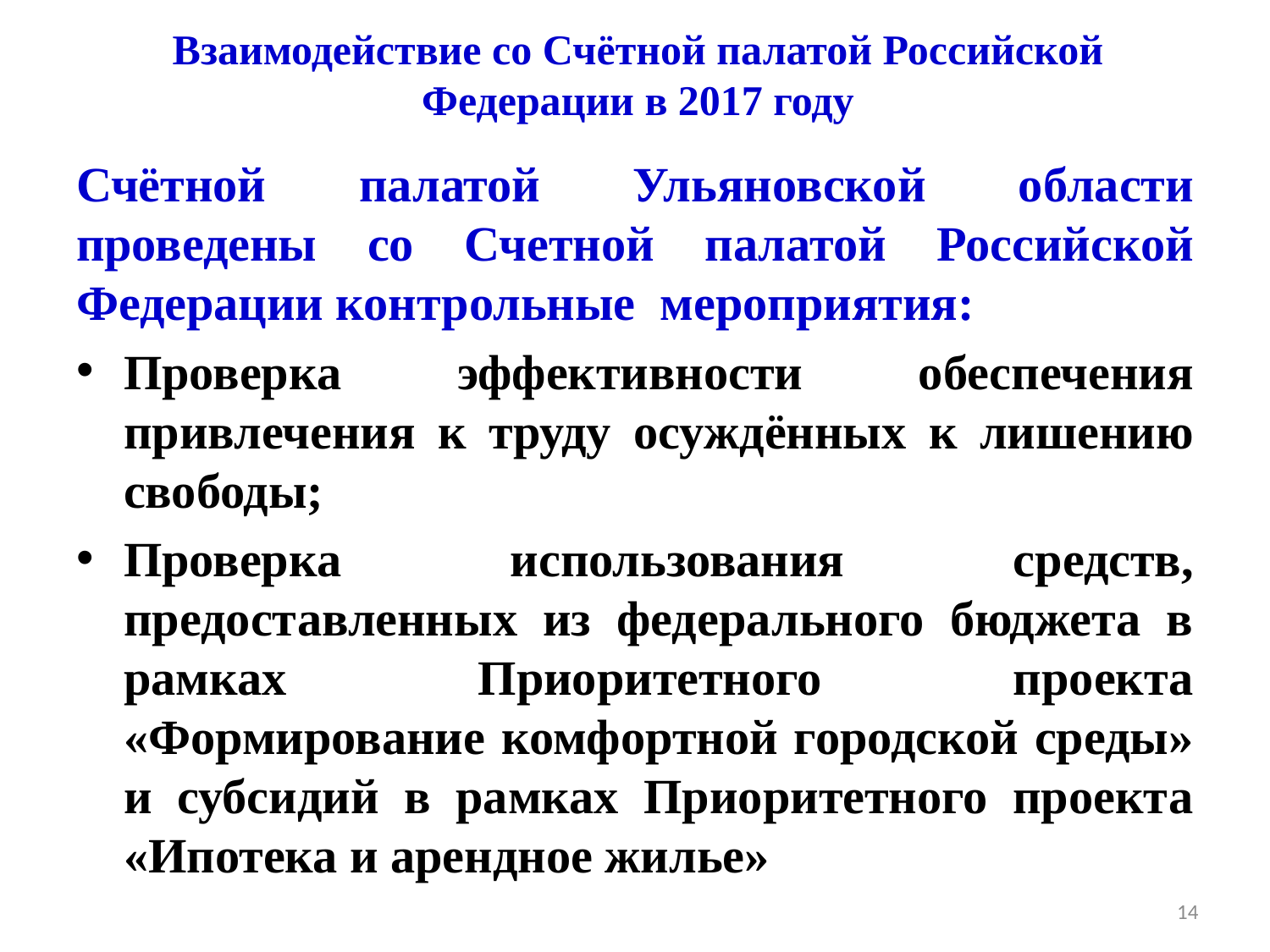

# Взаимодействие со Счётной палатой Российской Федерации в 2017 году
Счётной палатой Ульяновской области проведены со Счетной палатой Российской Федерации контрольные  мероприятия:
Проверка эффективности обеспечения привлечения к труду осуждённых к лишению свободы;
Проверка использования средств, предоставленных из федерального бюджета в рамках Приоритетного проекта «Формирование комфортной городской среды» и субсидий в рамках Приоритетного проекта «Ипотека и арендное жилье»

14